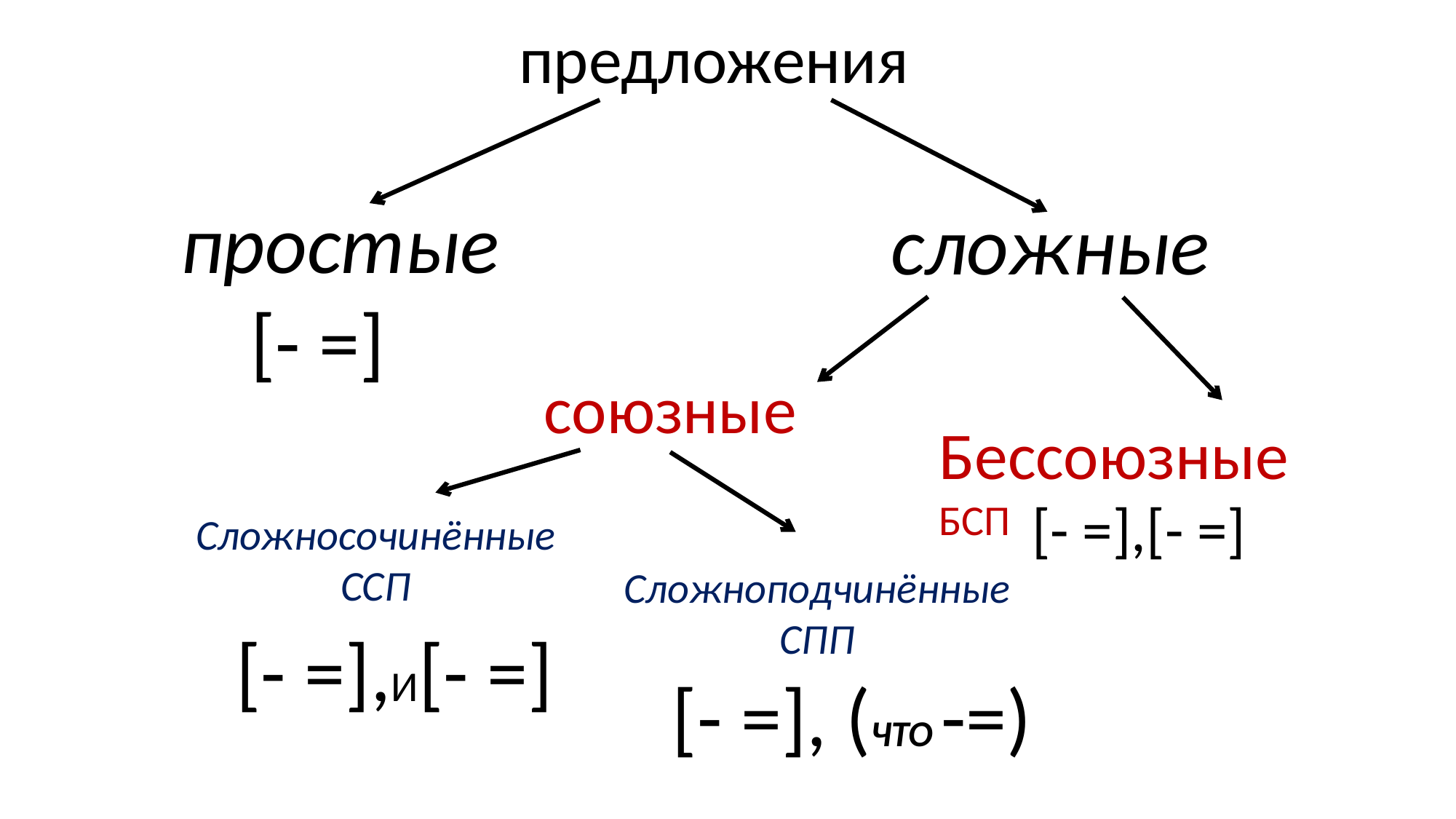

предложения
простые
сложные
[- =]
союзные
Бессоюзные БСП
[- =],[- =]
Сложносочинённые
ССП
Сложноподчинённые
СПП
[- =],И[- =]
[- =], (ЧТО -=)